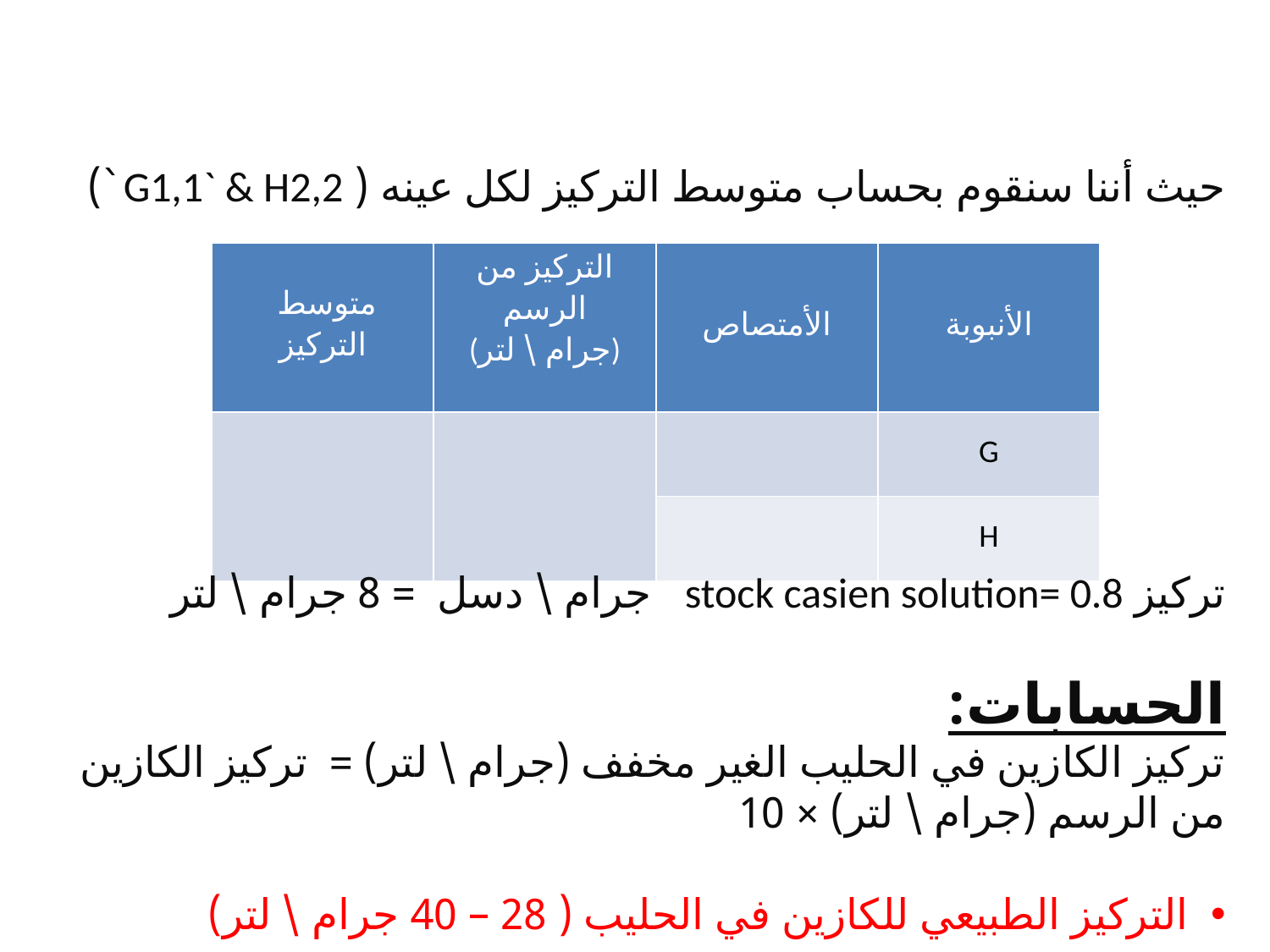

#

حيث أننا سنقوم بحساب متوسط التركيز لكل عينه ( G1,1` & H2,2`)

تركيز stock casien solution= 0.8   جرام \ دسل  = 8 جرام \ لتر

الحسابات:
تركيز الكازين في الحليب الغير مخفف (جرام \ لتر) =  تركيز الكازين من الرسم (جرام \ لتر) × 10

  التركيز الطبيعي للكازين في الحليب ( 28 – 40 جرام \ لتر)
| متوسط التركيز | التركيز من الرسم (جرام \ لتر) | الأمتصاص | الأنبوبة |
| --- | --- | --- | --- |
|  |  |  | G |
|  |  |  | H |